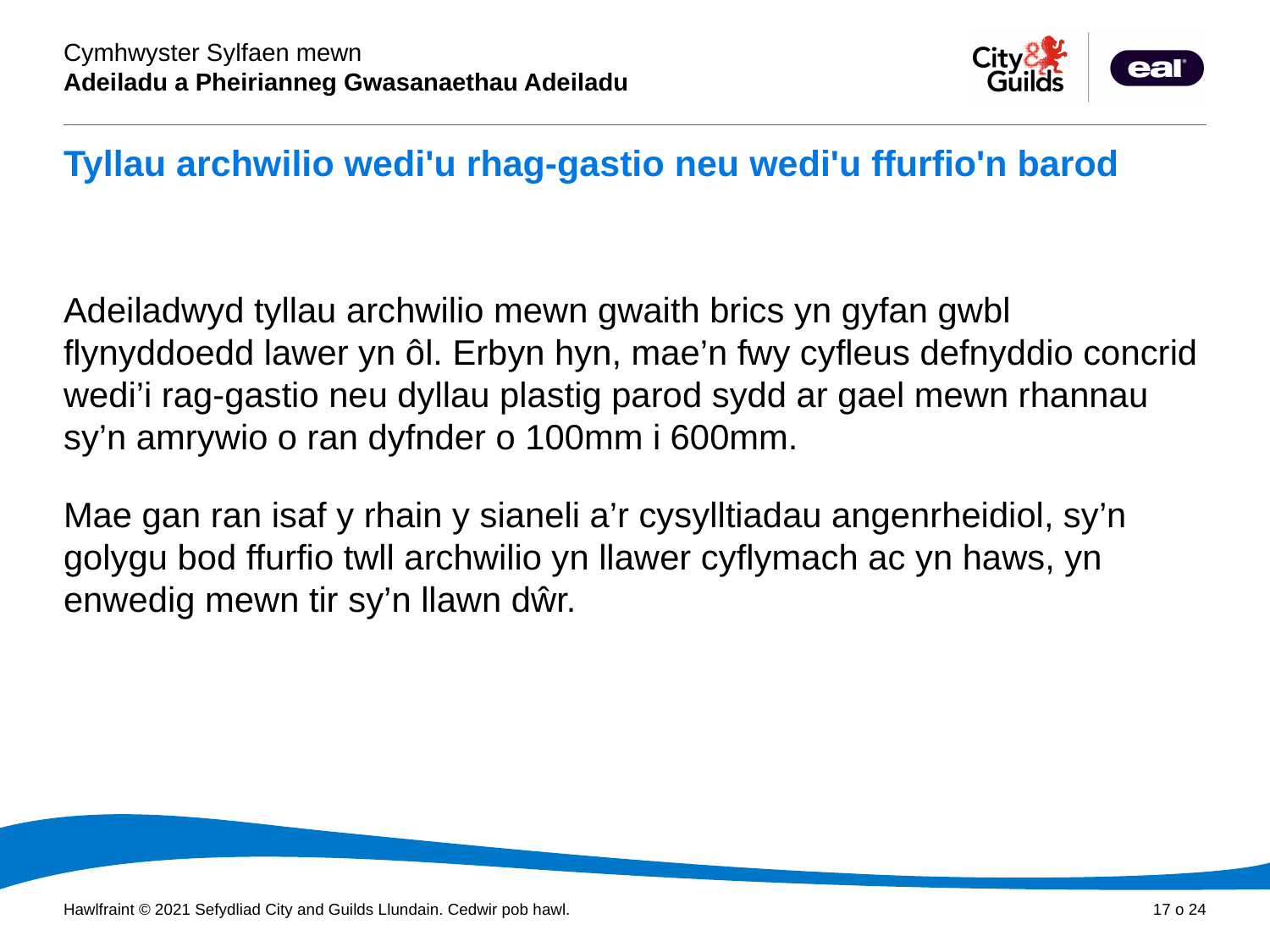

# Tyllau archwilio wedi'u rhag-gastio neu wedi'u ffurfio'n barod

Adeiladwyd tyllau archwilio mewn gwaith brics yn gyfan gwbl flynyddoedd lawer yn ôl. Erbyn hyn, mae’n fwy cyfleus defnyddio concrid wedi’i rag-gastio neu dyllau plastig parod sydd ar gael mewn rhannau sy’n amrywio o ran dyfnder o 100mm i 600mm.
Mae gan ran isaf y rhain y sianeli a’r cysylltiadau angenrheidiol, sy’n golygu bod ffurfio twll archwilio yn llawer cyflymach ac yn haws, yn enwedig mewn tir sy’n llawn dŵr.